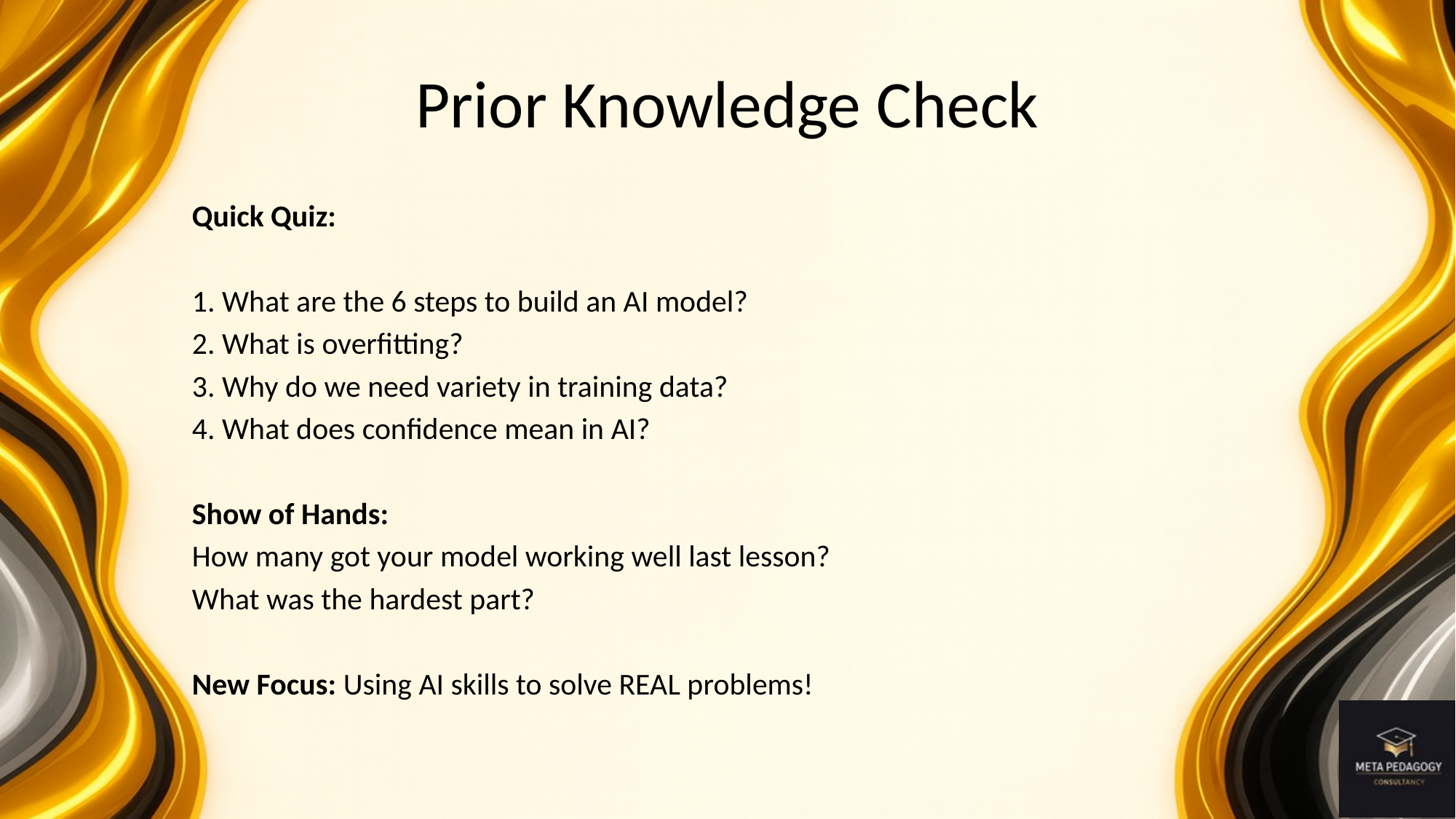

# Prior Knowledge Check
Quick Quiz:

1. What are the 6 steps to build an AI model?
2. What is overfitting?
3. Why do we need variety in training data?
4. What does confidence mean in AI?

Show of Hands:
How many got your model working well last lesson?
What was the hardest part?

New Focus: Using AI skills to solve REAL problems!